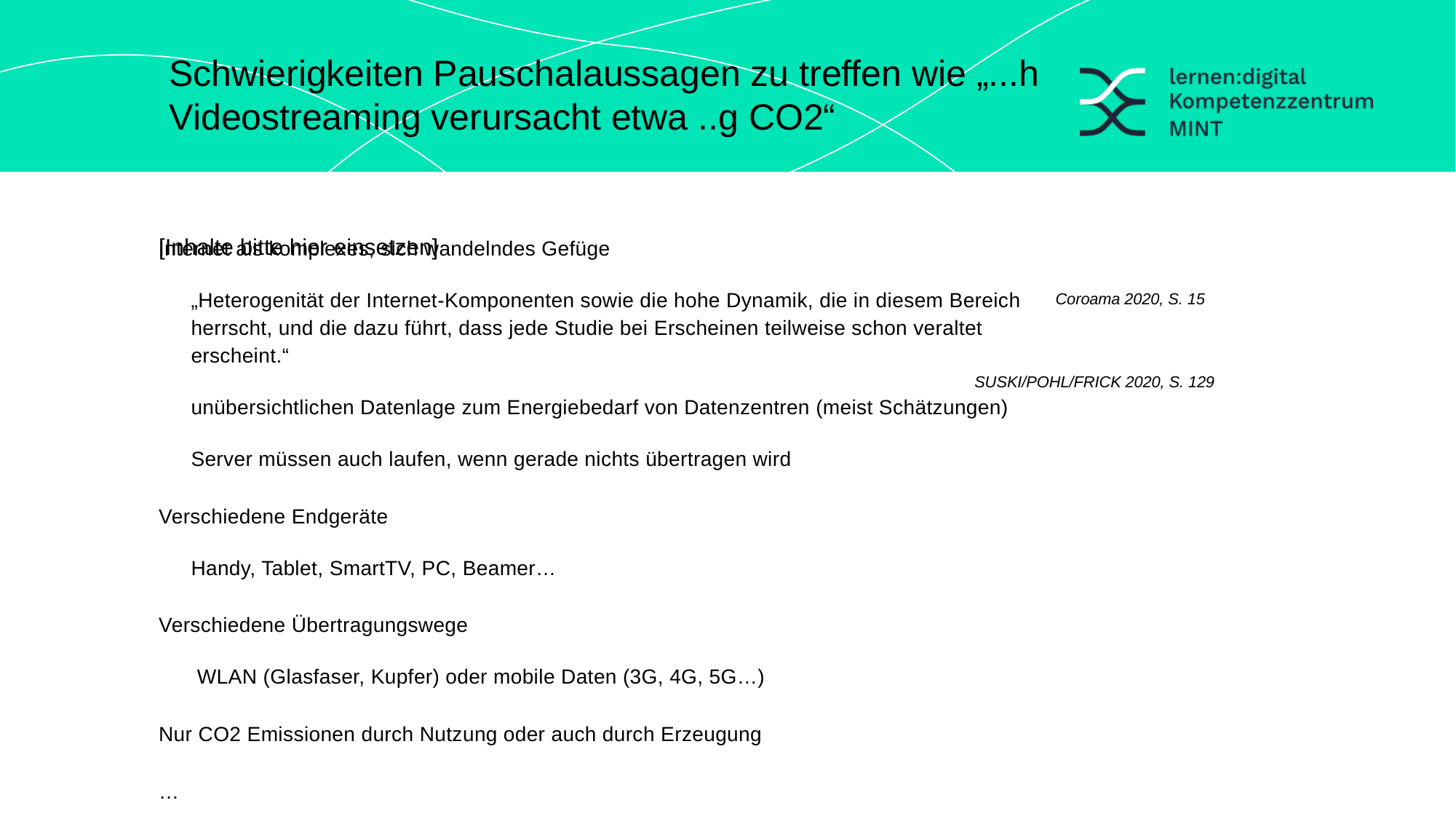

Schwierigkeiten Pauschalaussagen zu treffen wie „...h Videostreaming verursacht etwa ..g CO2“
[Inhalte bitte hier einsetzen]

Internet als komplexes, sich wandelndes Gefüge
„Heterogenität der Internet-Komponenten sowie die hohe Dynamik, die in diesem Bereich herrscht, und die dazu führt, dass jede Studie bei Erscheinen teilweise schon veraltet erscheint.“
unübersichtlichen Datenlage zum Energiebedarf von Datenzentren (meist Schätzungen)
Server müssen auch laufen, wenn gerade nichts übertragen wird
Verschiedene Endgeräte
Handy, Tablet, SmartTV, PC, Beamer…
Verschiedene Übertragungswege
 WLAN (Glasfaser, Kupfer) oder mobile Daten (3G, 4G, 5G…)
Nur CO2 Emissionen durch Nutzung oder auch durch Erzeugung
…

Coroama 2020, S. 15
SUSKI/POHL/FRICK 2020, S. 129